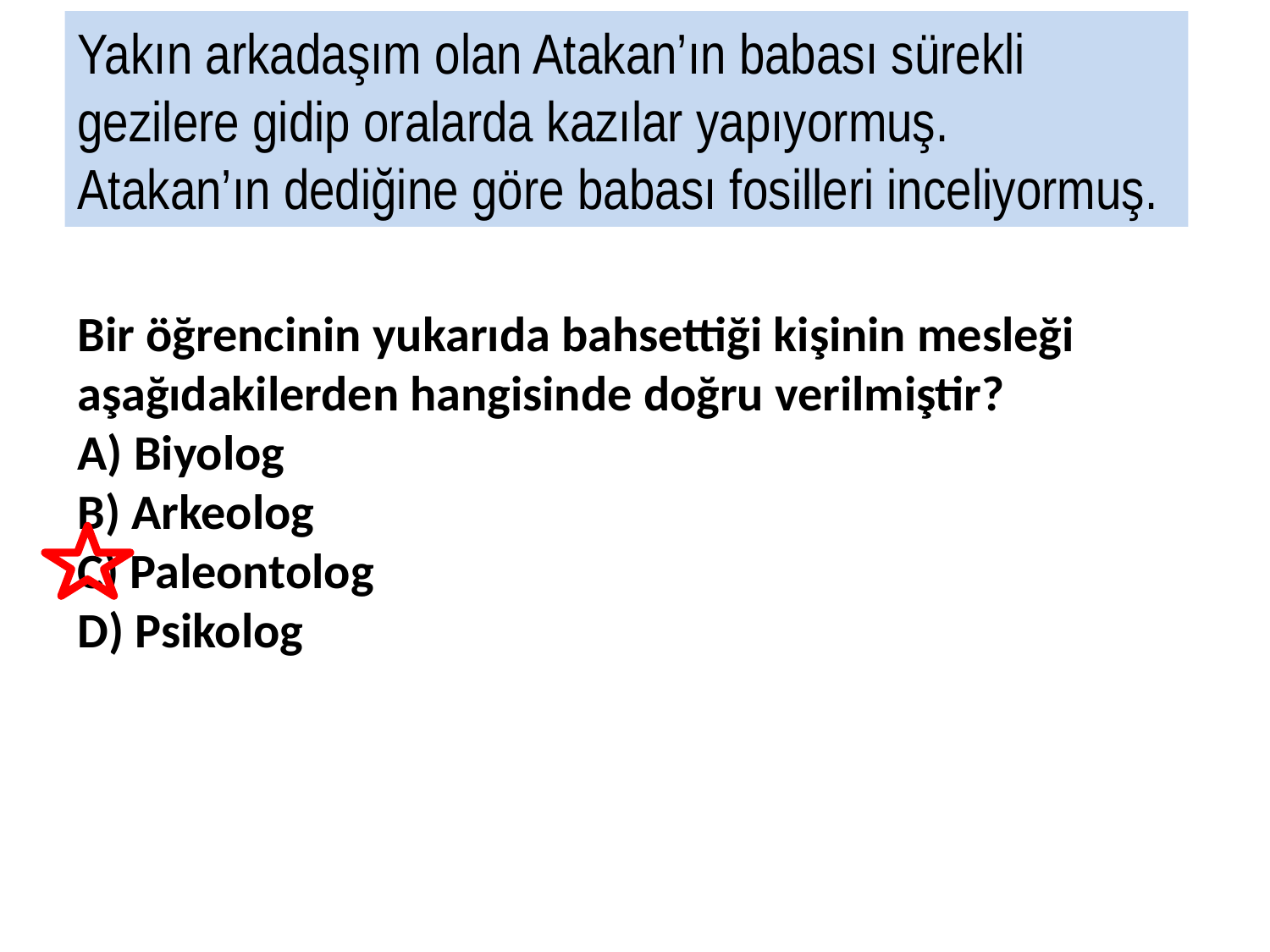

Yakın arkadaşım olan Atakan’ın babası sürekli
gezilere gidip oralarda kazılar yapıyormuş.
Atakan’ın dediğine göre babası fosilleri inceliyormuş.
Bir öğrencinin yukarıda bahsettiği kişinin mesleği
aşağıdakilerden hangisinde doğru verilmiştir?
A) Biyolog
B) Arkeolog
C) Paleontolog
D) Psikolog